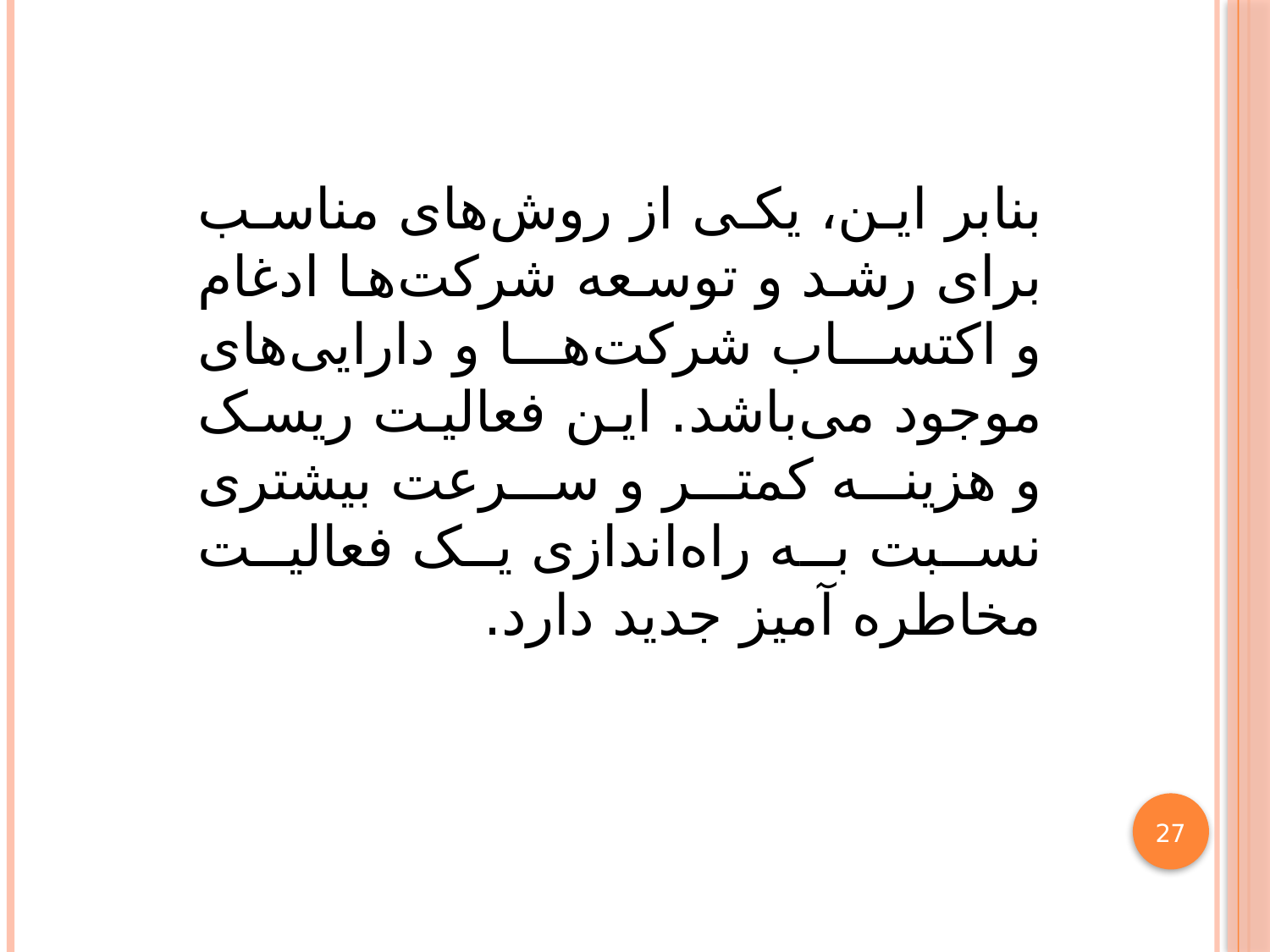

بنابر اين، یکی از روش‌های مناسب برای رشد و توسعه شرکت‌ها ادغام و اکتساب شرکت‌ها و دارایی‌های موجود می‌باشد. این فعالیت ریسک و هزینه کمتر و سرعت بیشتری نسبت به راه‌اندازی یک فعالیت مخاطره آمیز جدید دارد.
27